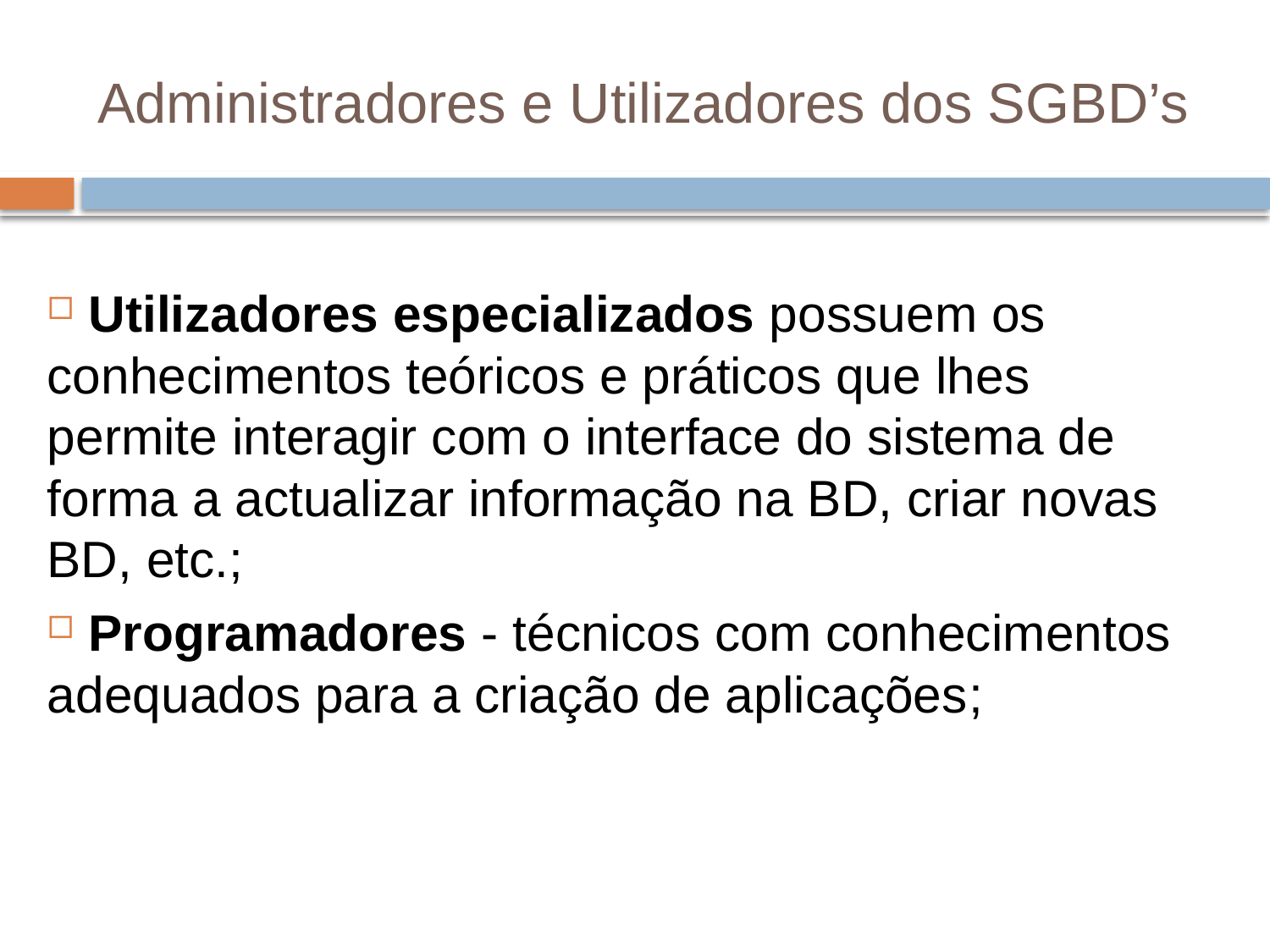

# Administradores e Utilizadores dos SGBD’s
 Utilizadores especializados possuem os conhecimentos teóricos e práticos que lhes permite interagir com o interface do sistema de forma a actualizar informação na BD, criar novas BD, etc.;
 Programadores - técnicos com conhecimentos adequados para a criação de aplicações;